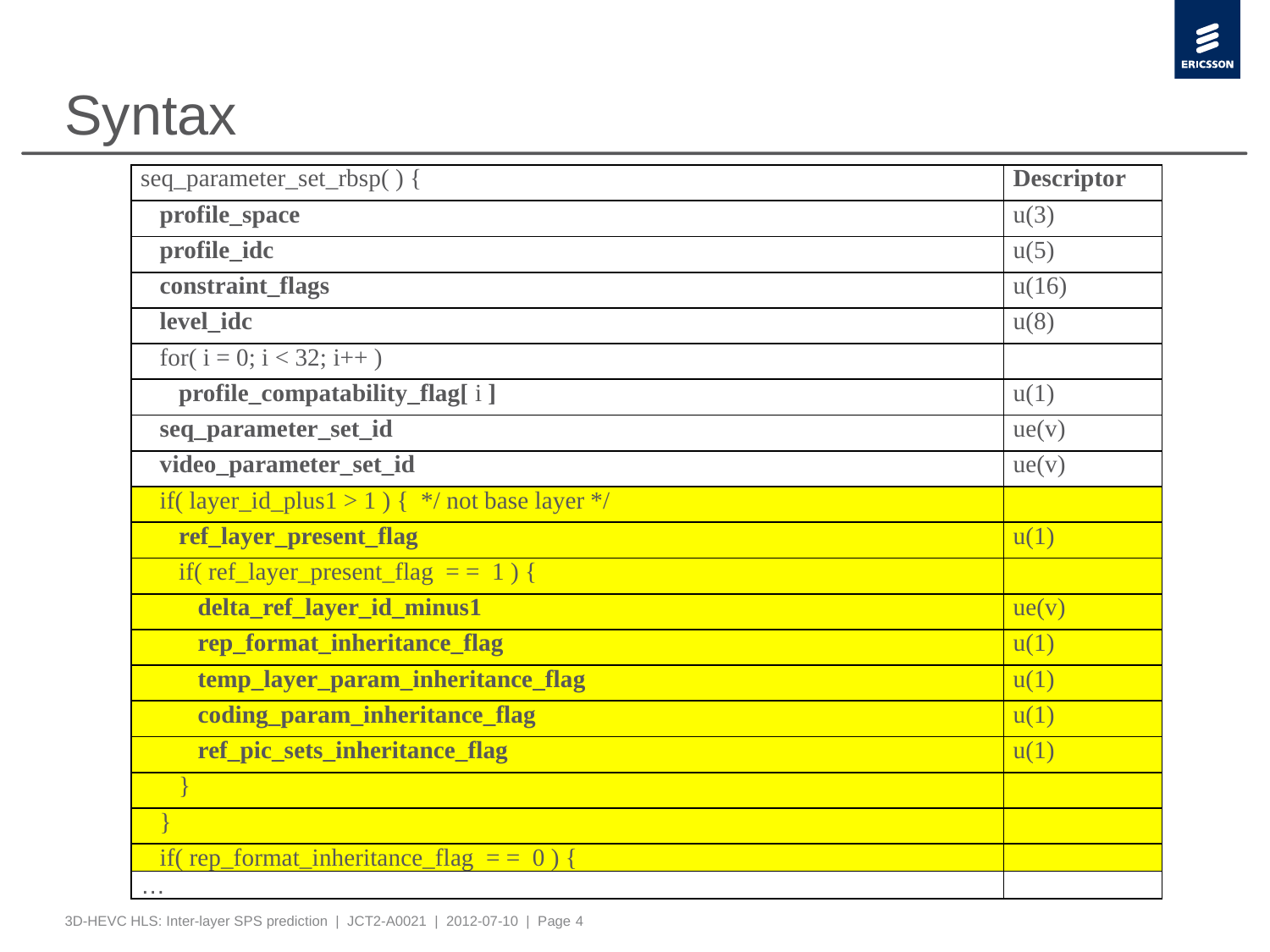

# Syntax
| seq\_parameter\_set\_rbsp( ) { | Descriptor |
| --- | --- |
| profile\_space | u(3) |
| profile\_idc | u(5) |
| constraint\_flags | u(16) |
| level\_idc | u(8) |
| for( i = 0; i < 32; i++ ) |  |
| profile\_compatability\_flag[ i ] | u(1) |
| seq\_parameter\_set\_id | ue(v) |
| video\_parameter\_set\_id | ue(v) |
| if( layer\_id\_plus1 > 1 ) { \*/ not base layer \*/ |  |
| ref\_layer\_present\_flag | u(1) |
| if( ref\_layer\_present\_flag = = 1 ) { |  |
| delta\_ref\_layer\_id\_minus1 | ue(v) |
| rep\_format\_inheritance\_flag | u(1) |
| temp\_layer\_param\_inheritance\_flag | u(1) |
| coding\_param\_inheritance\_flag | u(1) |
| ref\_pic\_sets\_inheritance\_flag | u(1) |
| } |  |
| } |  |
| if( rep\_format\_inheritance\_flag = = 0 ) { |  |
| … |  |